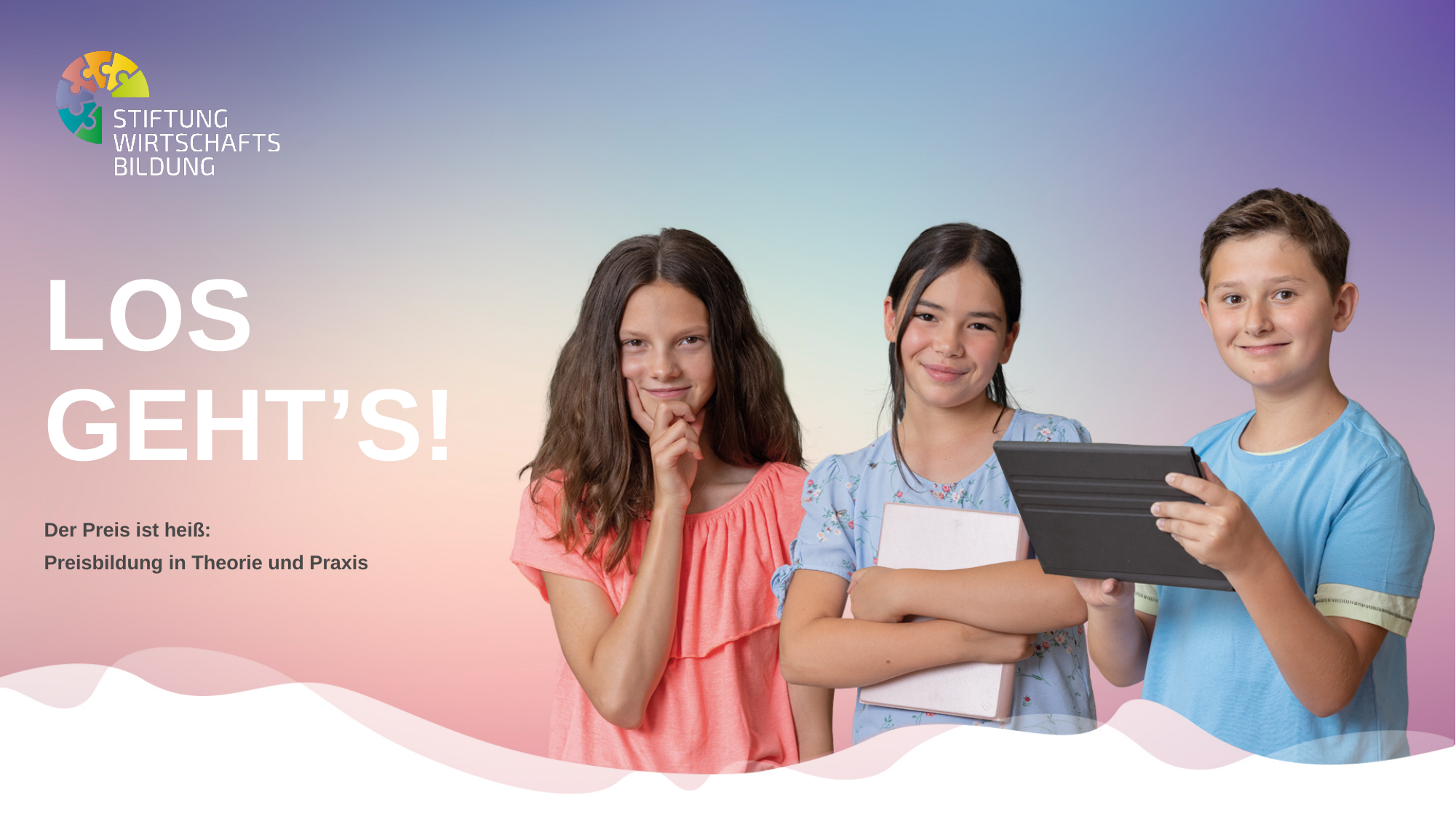

# Los Geht’s!
Der Preis ist heiß:
Preisbildung in Theorie und Praxis